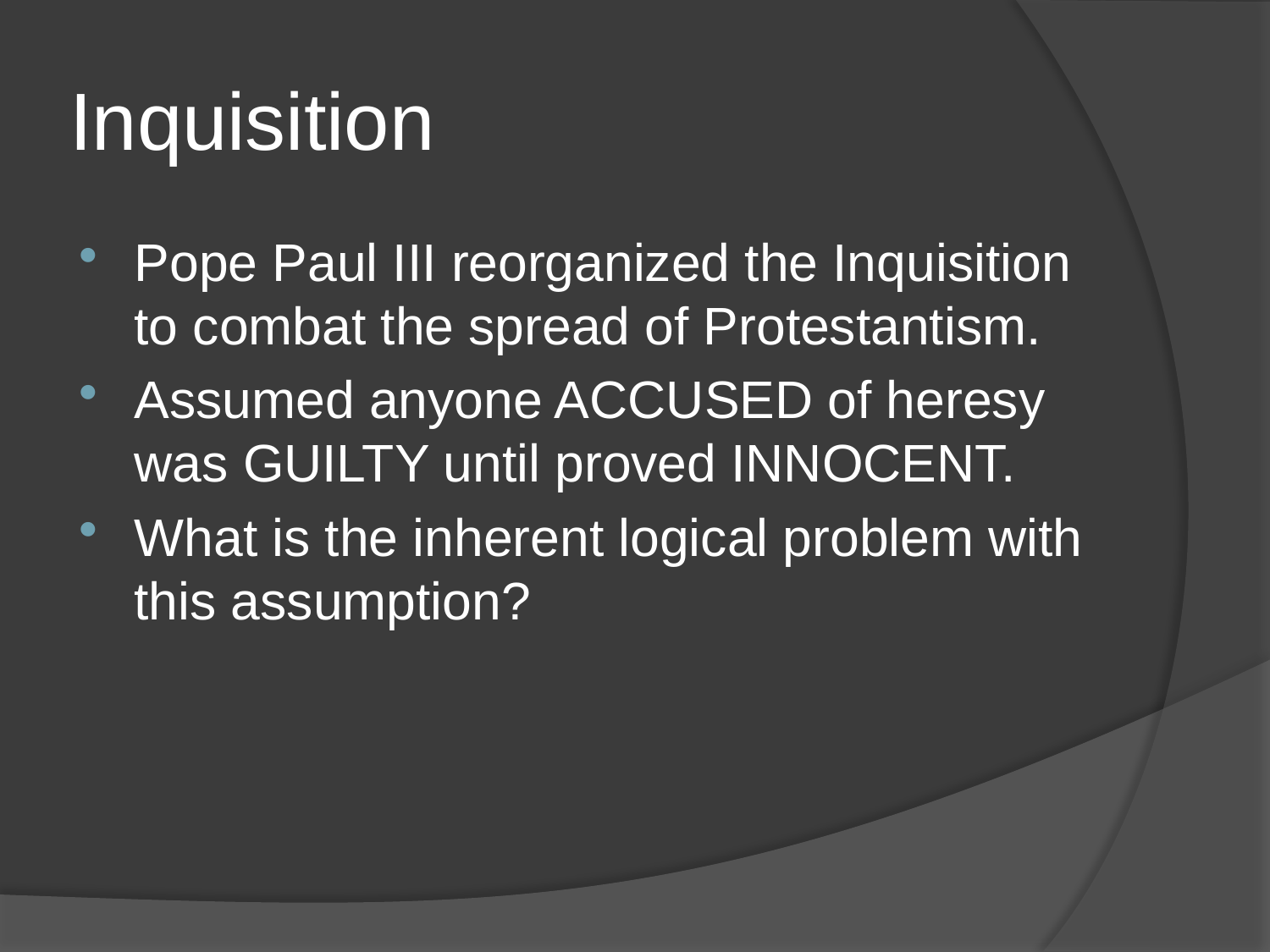

# Inquisition
Pope Paul III reorganized the Inquisition to combat the spread of Protestantism.
Assumed anyone ACCUSED of heresy was GUILTY until proved INNOCENT.
What is the inherent logical problem with this assumption?